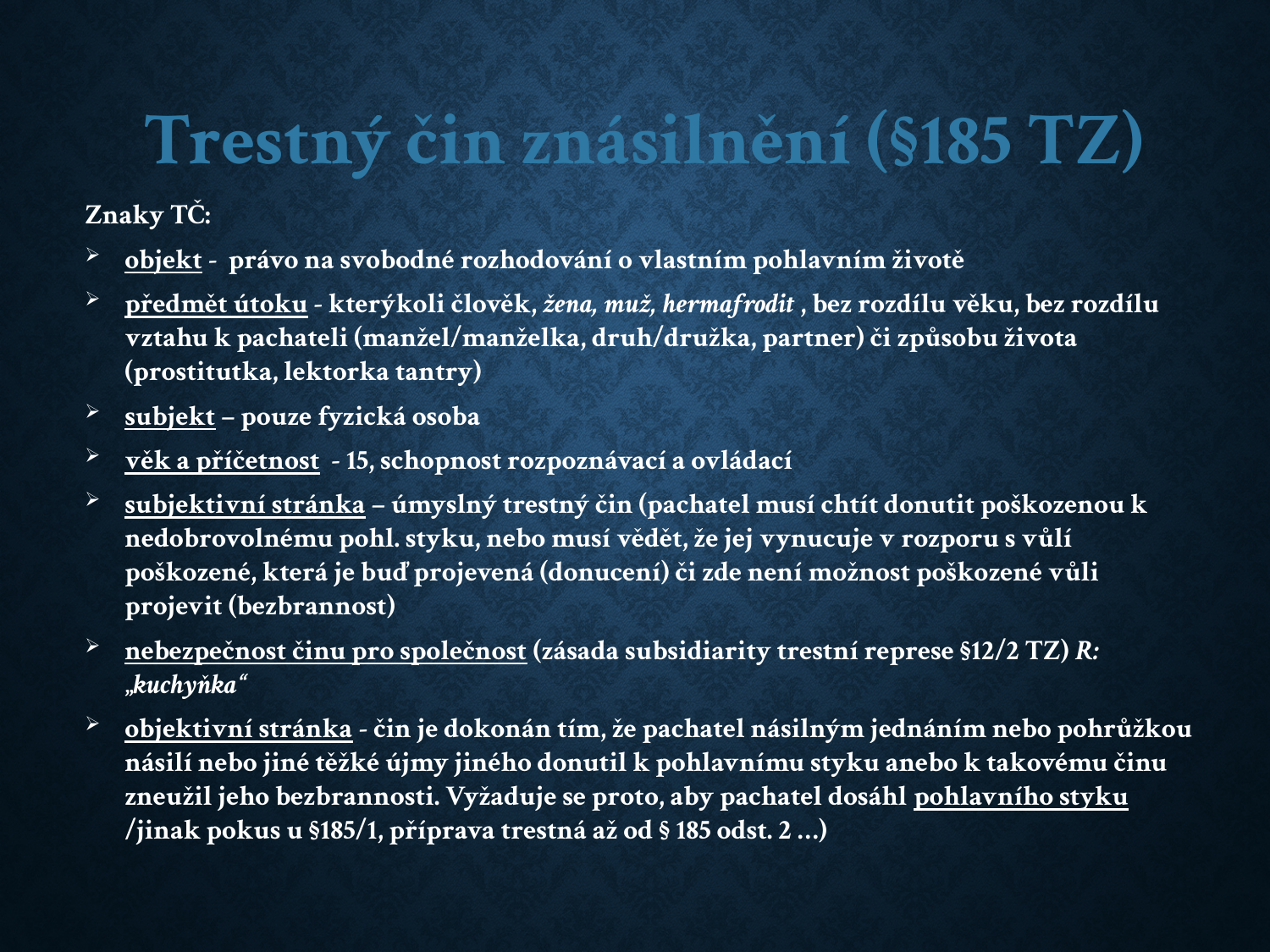

Trestný čin znásilnění (§185 TZ)
Znaky TČ:
objekt -  právo na svobodné rozhodování o vlastním pohlavním životě
předmět útoku - kterýkoli člověk, žena, muž, hermafrodit , bez rozdílu věku, bez rozdílu vztahu k pachateli (manžel/manželka, druh/družka, partner) či způsobu života (prostitutka, lektorka tantry)
subjekt – pouze fyzická osoba
věk a příčetnost  - 15, schopnost rozpoznávací a ovládací
subjektivní stránka – úmyslný trestný čin (pachatel musí chtít donutit poškozenou k nedobrovolnému pohl. styku, nebo musí vědět, že jej vynucuje v rozporu s vůlí poškozené, která je buď projevená (donucení) či zde není možnost poškozené vůli projevit (bezbrannost)
nebezpečnost činu pro společnost (zásada subsidiarity trestní represe §12/2 TZ) R: „kuchyňka“
objektivní stránka - čin je dokonán tím, že pachatel násilným jednáním nebo pohrůžkou násilí nebo jiné těžké újmy jiného donutil k pohlavnímu styku anebo k takovému činu zneužil jeho bezbrannosti. Vyžaduje se proto, aby pachatel dosáhl pohlavního styku /jinak pokus u §185/1, příprava trestná až od § 185 odst. 2 …)